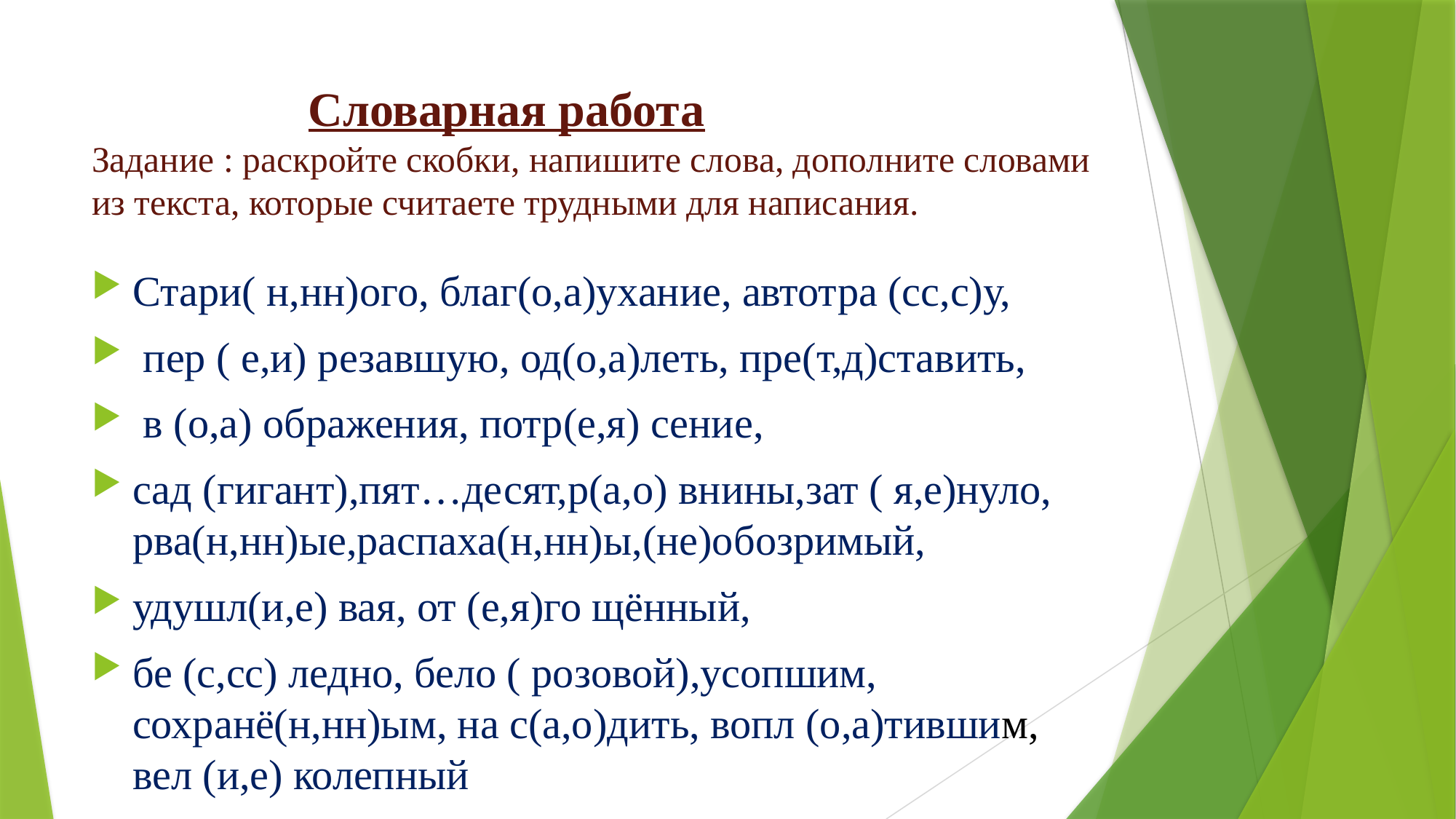

# Словарная работа Задание : раскройте скобки, напишите слова, дополните словами из текста, которые считаете трудными для написания.
Стари( н,нн)ого, благ(о,а)ухание, автотра (сс,с)у,
 пер ( е,и) резавшую, од(о,а)леть, пре(т,д)ставить,
 в (о,а) ображения, потр(е,я) сение,
сад (гигант),пят…десят,р(а,о) внины,зат ( я,е)нуло, рва(н,нн)ые,распаха(н,нн)ы,(не)обозримый,
удушл(и,е) вая, от (е,я)го щённый,
бе (с,сс) ледно, бело ( розовой),усопшим, сохранё(н,нн)ым, на с(а,о)дить, вопл (о,а)тившим, вел (и,е) колепный